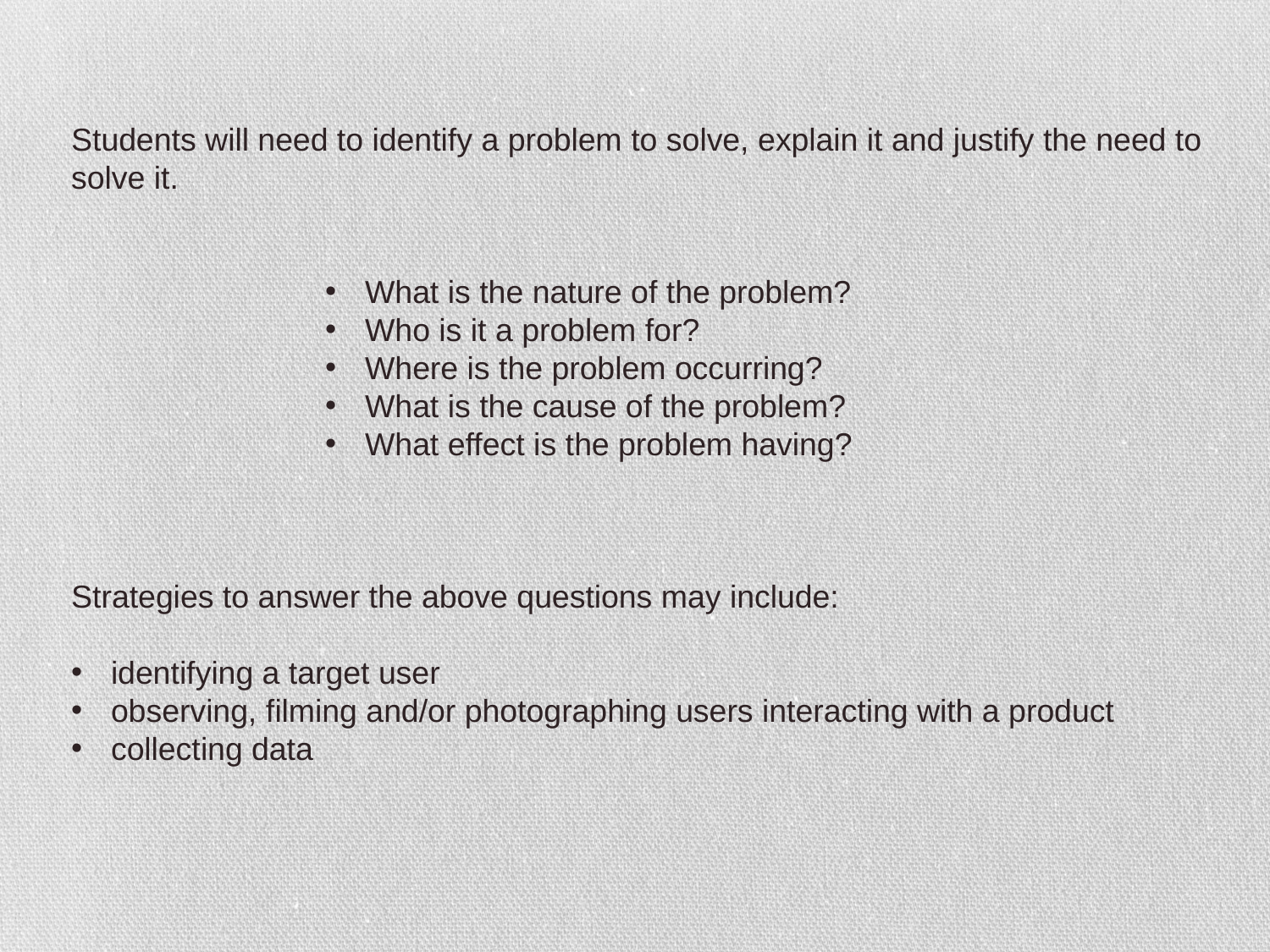

Students will need to identify a problem to solve, explain it and justify the need to solve it.

What is the nature of the problem?
Who is it a problem for?
Where is the problem occurring?
What is the cause of the problem?
What effect is the problem having?

Strategies to answer the above questions may include:

identifying a target user
observing, filming and/or photographing users interacting with a product
collecting data